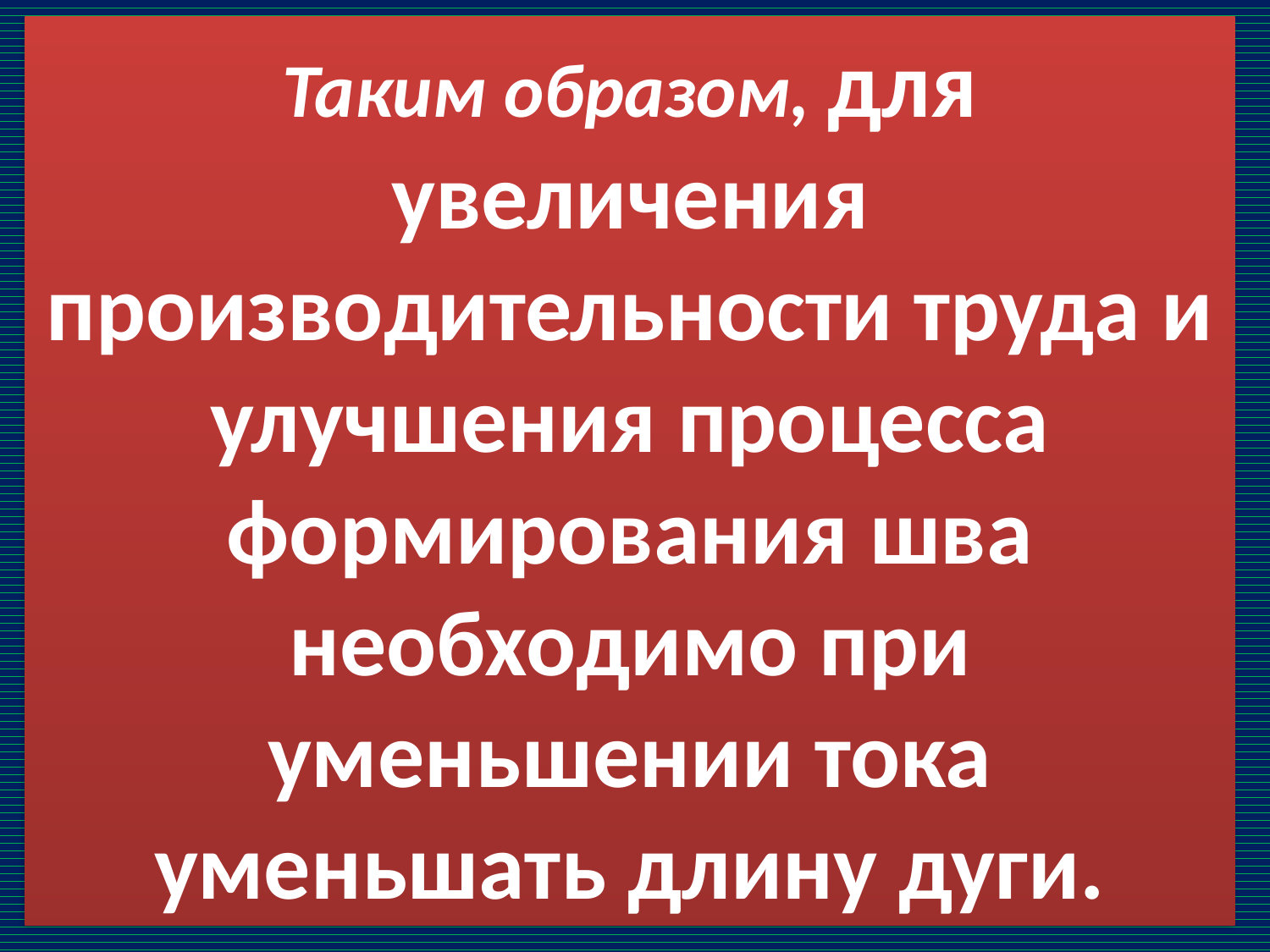

# Таким образом, для увеличения производительности труда и улучшения процесса формирования шва необходимо при уменьшении тока уменьшать длину дуги.